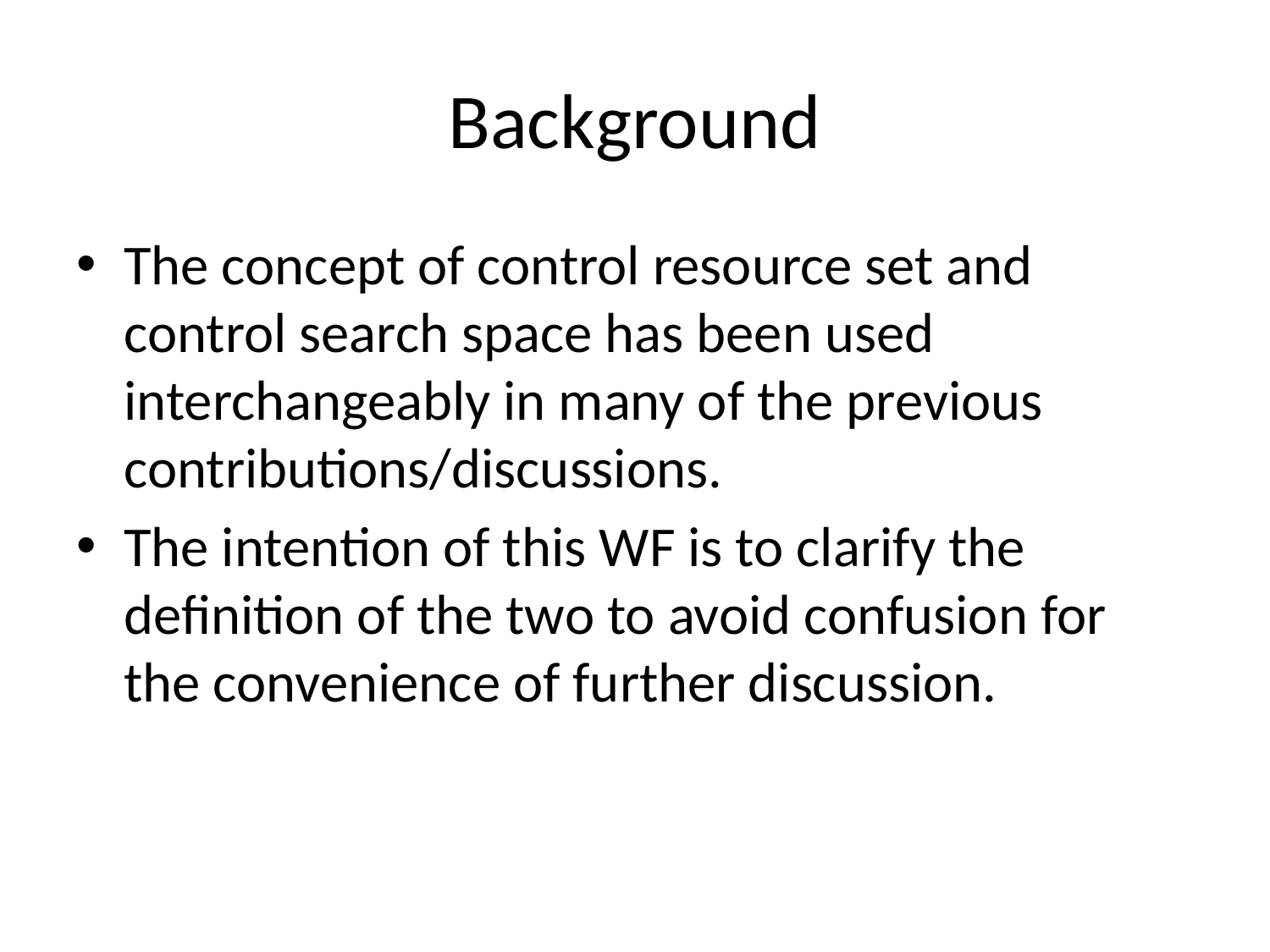

# Background
The concept of control resource set and control search space has been used interchangeably in many of the previous contributions/discussions.
The intention of this WF is to clarify the definition of the two to avoid confusion for the convenience of further discussion.